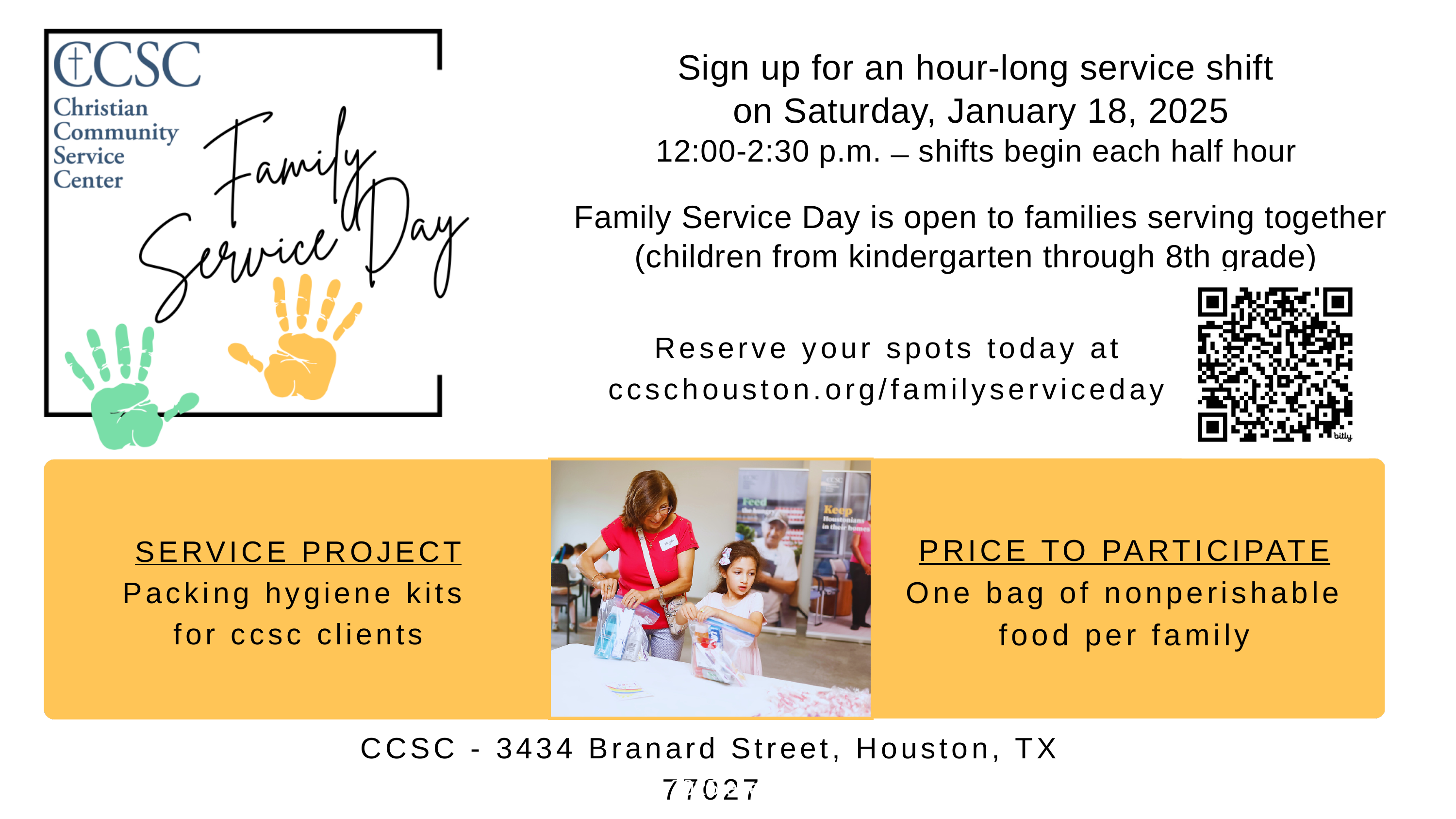

Sign up for an hour-long service shift
on Saturday, January 18, 2025
12:00-2:30 p.m.  ̶  shifts begin each half hour

Family Service Day is open to families serving together (children from kindergarten through 8th grade)

Reserve your spots today at
ccschouston.org/familyserviceday

PRICE TO PARTICIPATE
One bag of nonperishable food per family
SERVICE PROJECT
Packing hygiene kits
for ccsc clients
CCSC - 3434 Branard Street, Houston, TX 77027
Special thanks to our 2025 event sponsor, Emily Griffin!